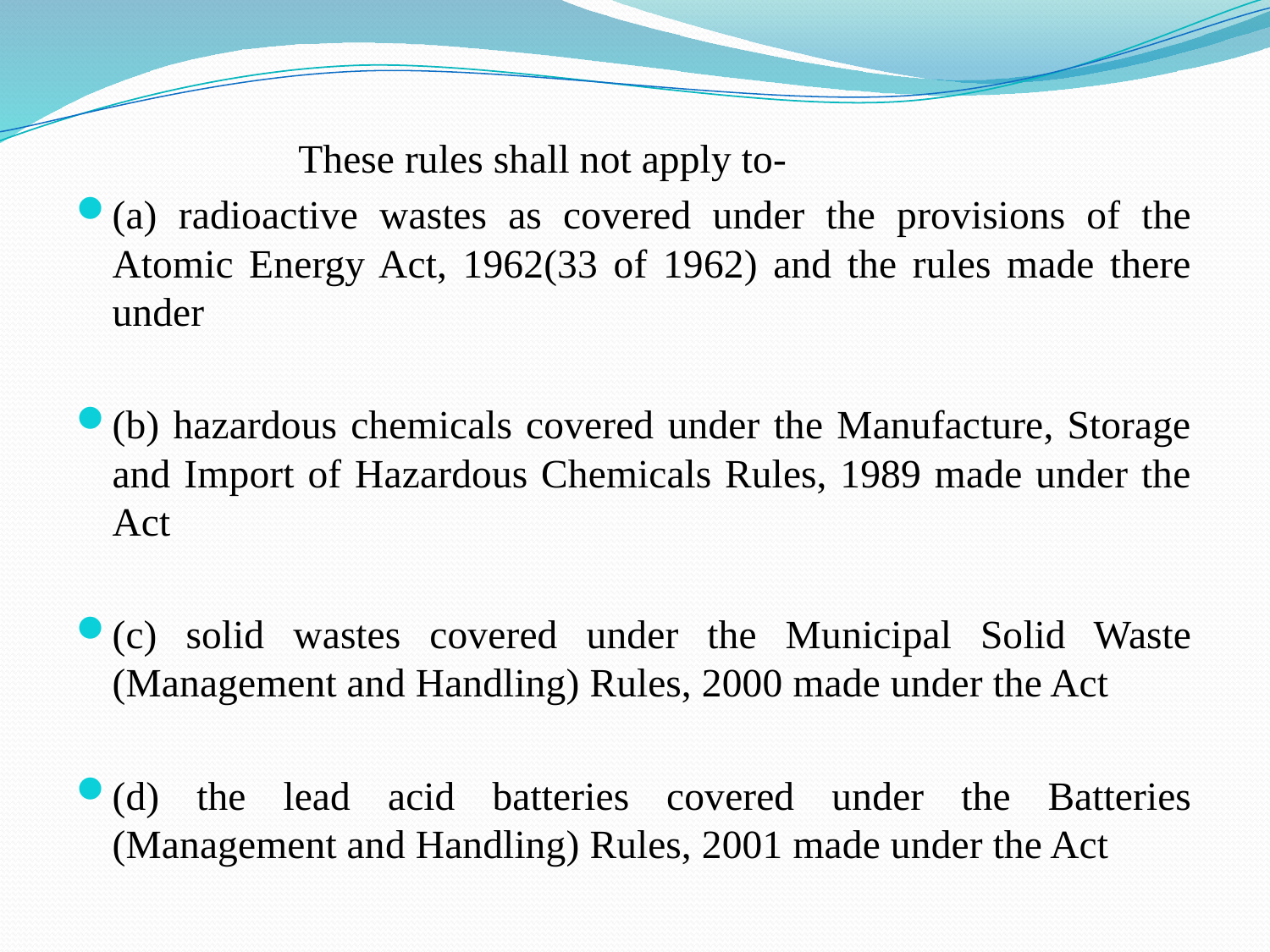

These rules shall not apply to-
(a) radioactive wastes as covered under the provisions of the Atomic Energy Act, 1962(33 of 1962) and the rules made there under

(b) hazardous chemicals covered under the Manufacture, Storage and Import of Hazardous Chemicals Rules, 1989 made under the Act

(c) solid wastes covered under the Municipal Solid Waste (Management and Handling) Rules, 2000 made under the Act

(d) the lead acid batteries covered under the Batteries (Management and Handling) Rules, 2001 made under the Act